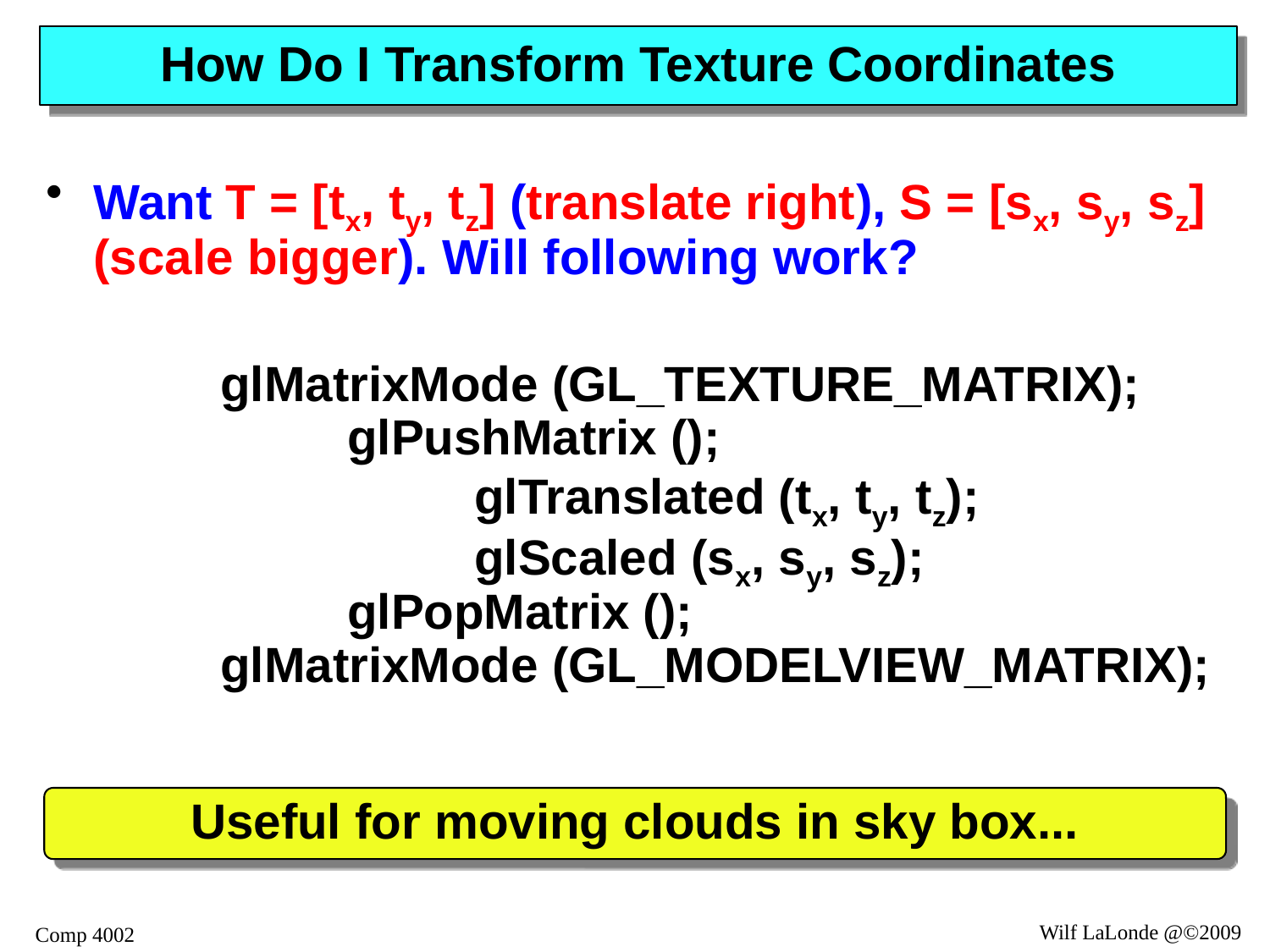

# How Do I Transform Texture Coordinates
Want T = [tx, ty, tz] (translate right), S = [sx, sy, sz] (scale bigger). Will following work?
		glMatrixMode (GL_TEXTURE_MATRIX);
		glPushMatrix ();
			glTranslated (tx, ty, tz);
			glScaled (sx, sy, sz);
		glPopMatrix ();
	glMatrixMode (GL_MODELVIEW_MATRIX);
Useful for moving clouds in sky box...